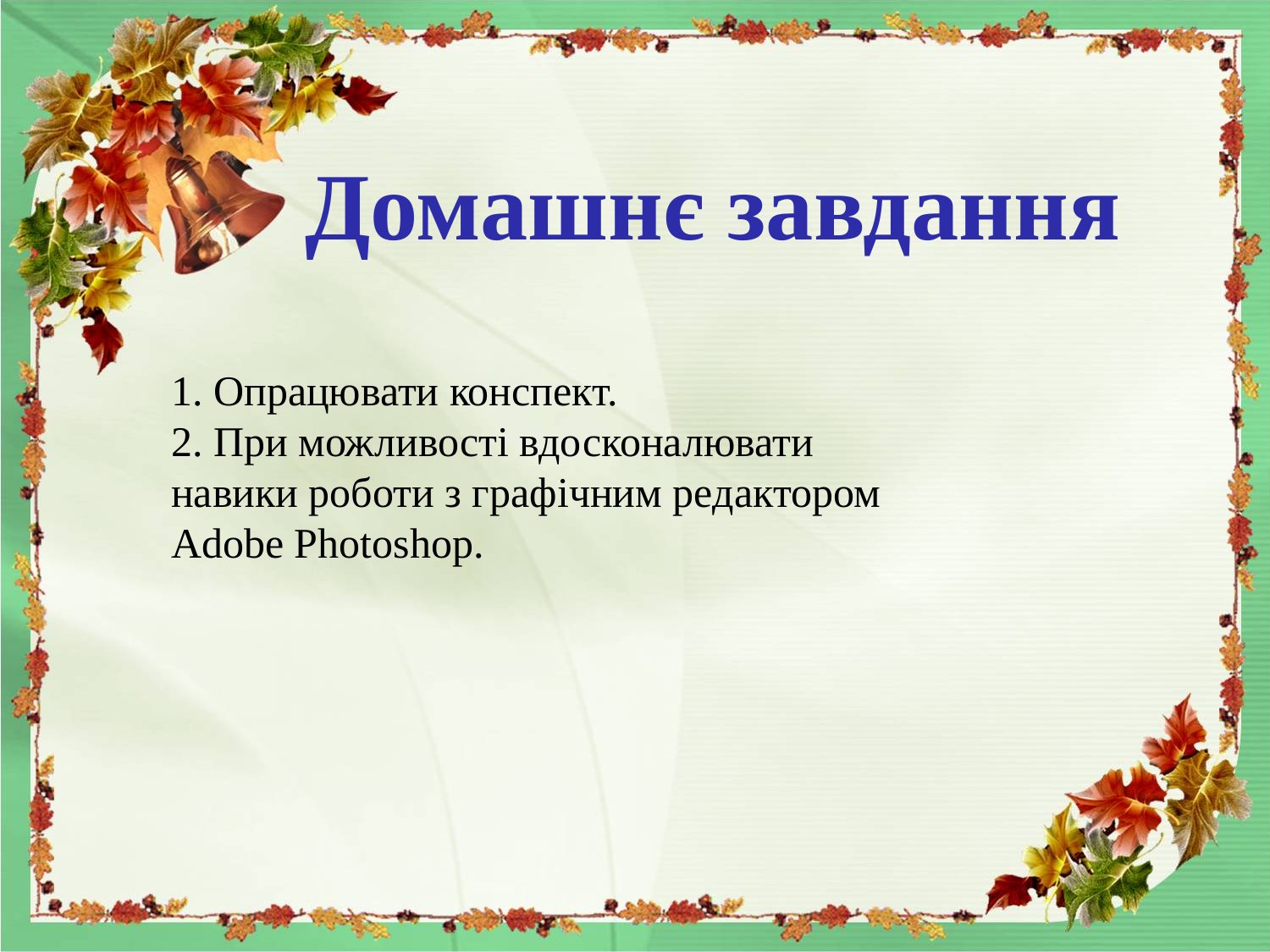

Домашнє завдання
1. Опрацювати конспект.
2. При можливості вдосконалювати навики роботи з графічним редактором Adobe Photoshop.